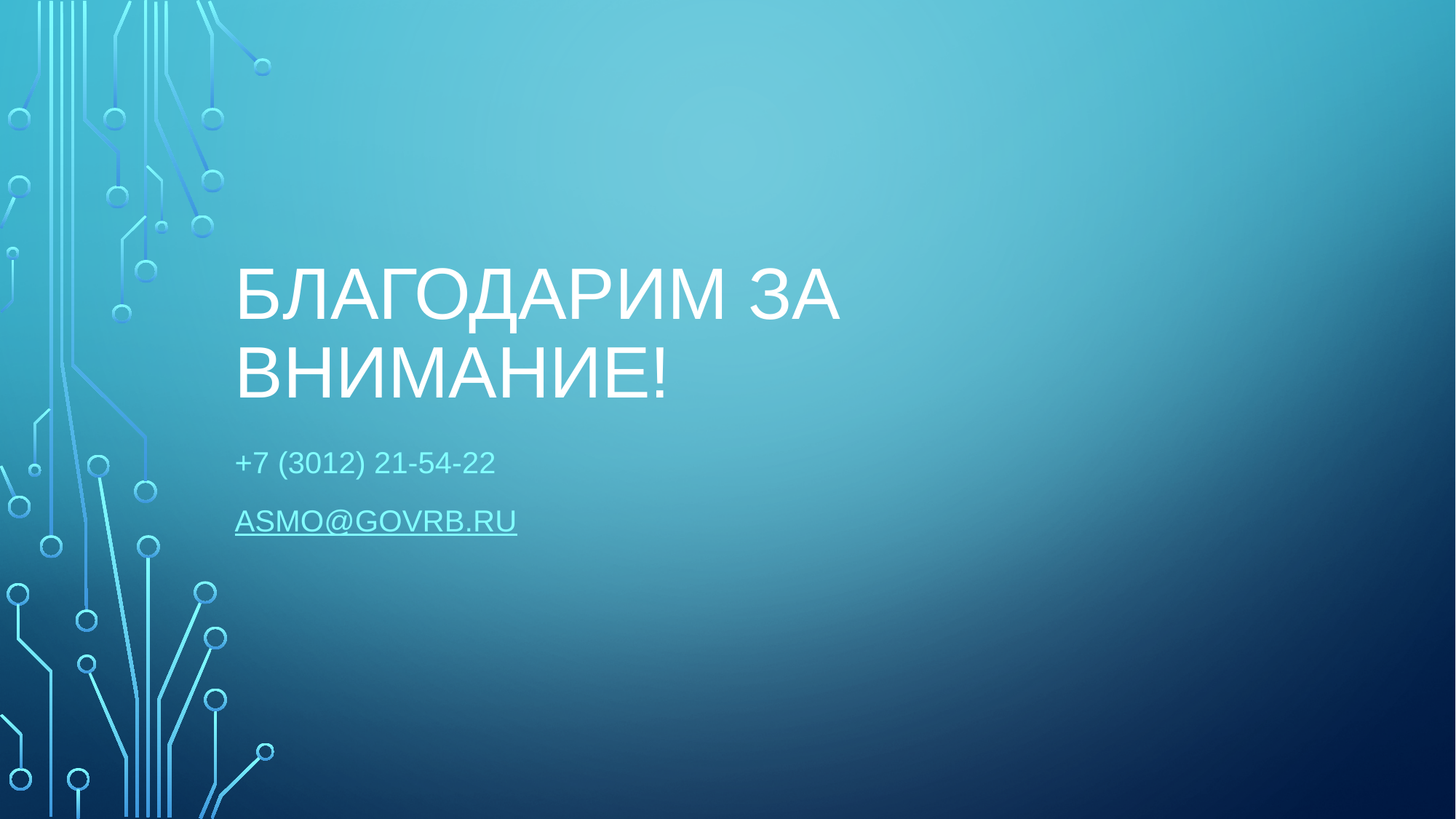

# Благодарим за внимание!
+7 (3012) 21-54-22
asmo@govrb.ru